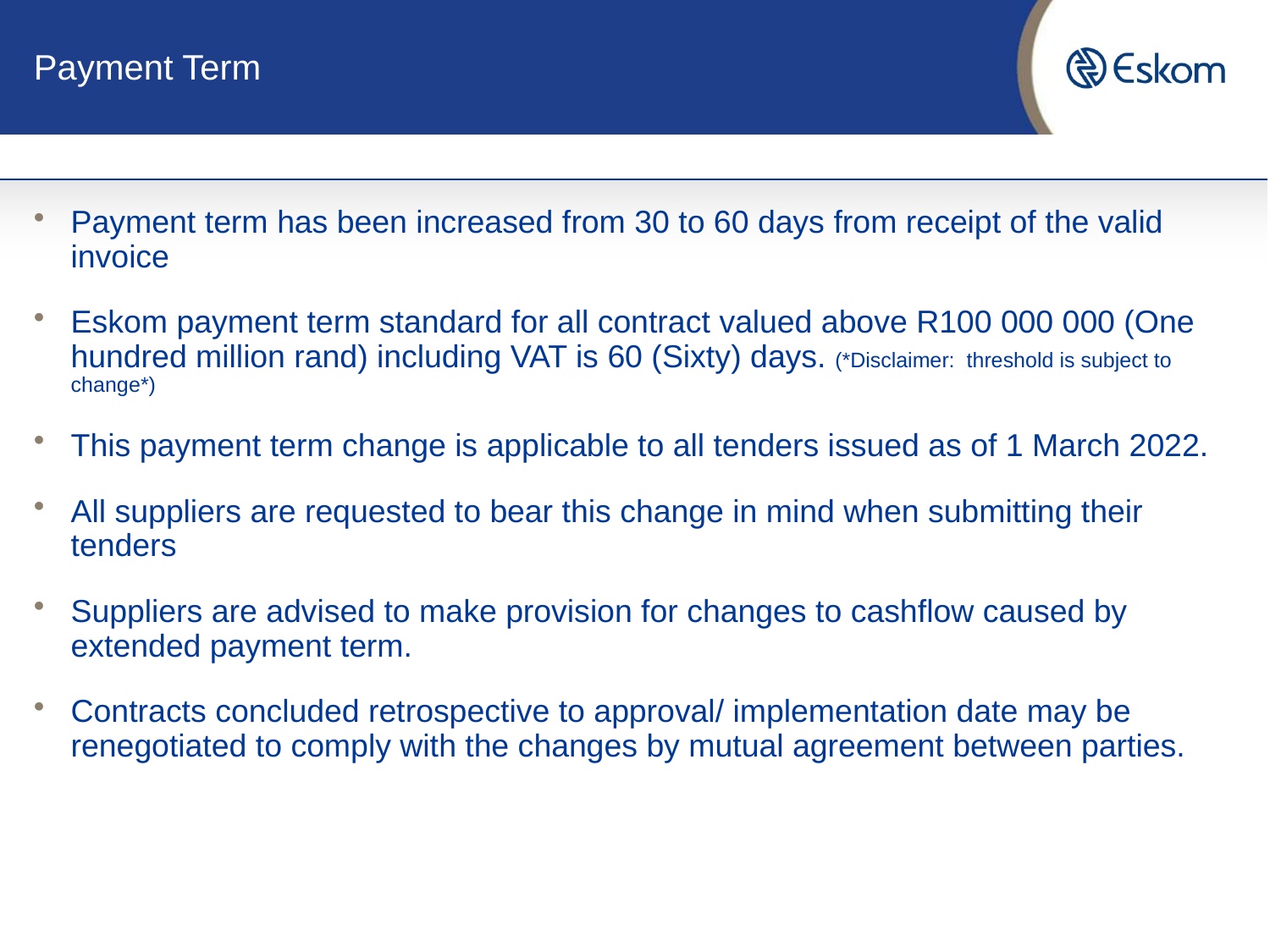

# Payment Term
Payment term has been increased from 30 to 60 days from receipt of the valid invoice
Eskom payment term standard for all contract valued above R100 000 000 (One hundred million rand) including VAT is 60 (Sixty) days. (*Disclaimer:  threshold is subject to change*)
This payment term change is applicable to all tenders issued as of 1 March 2022.
All suppliers are requested to bear this change in mind when submitting their tenders
Suppliers are advised to make provision for changes to cashflow caused by extended payment term.
Contracts concluded retrospective to approval/ implementation date may be renegotiated to comply with the changes by mutual agreement between parties.